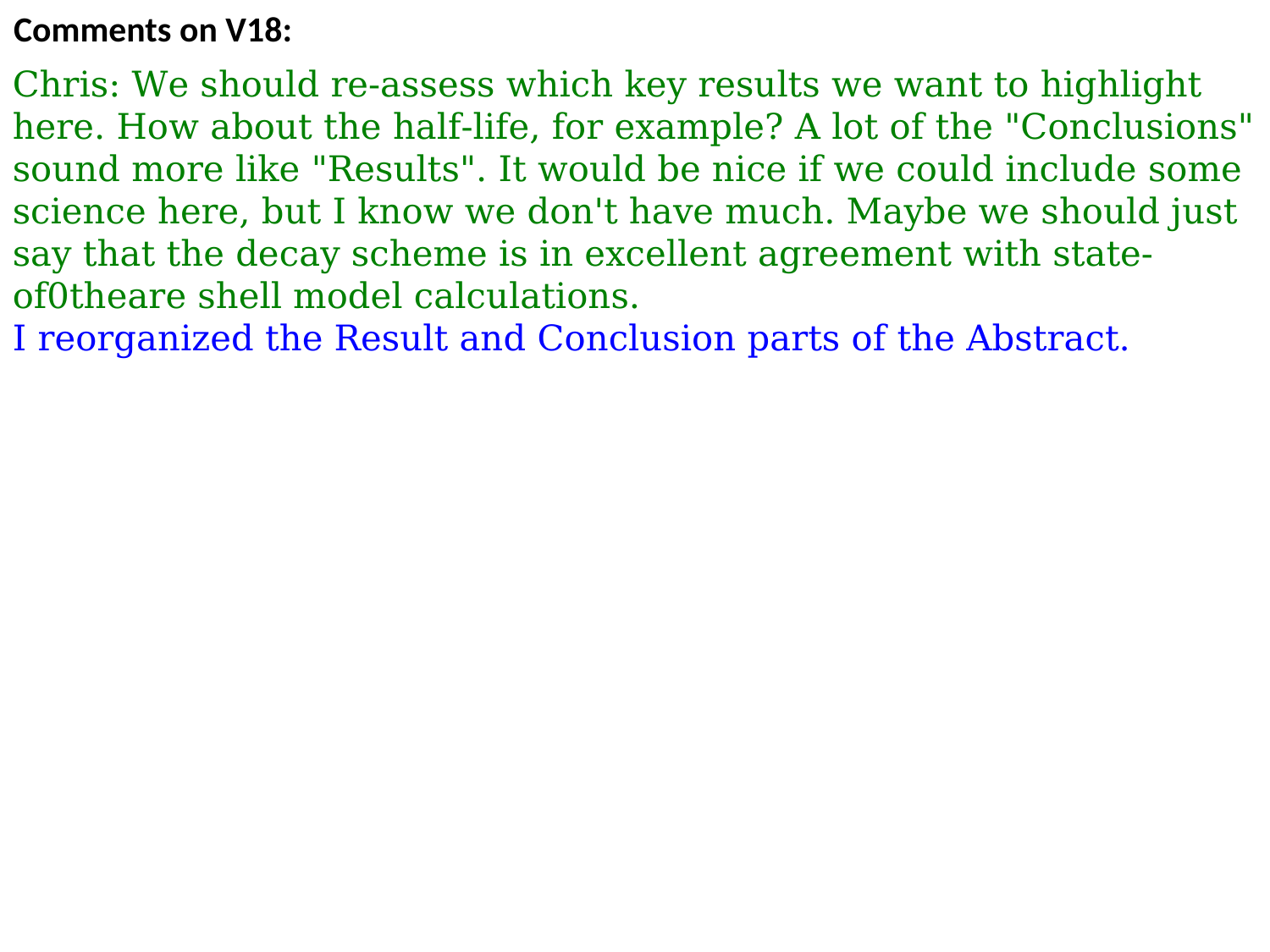

Comments on V18:
Chris: We should re-assess which key results we want to highlight here. How about the half-life, for example? A lot of the "Conclusions" sound more like "Results". It would be nice if we could include some science here, but I know we don't have much. Maybe we should just say that the decay scheme is in excellent agreement with state-of0theare shell model calculations.
I reorganized the Result and Conclusion parts of the Abstract.